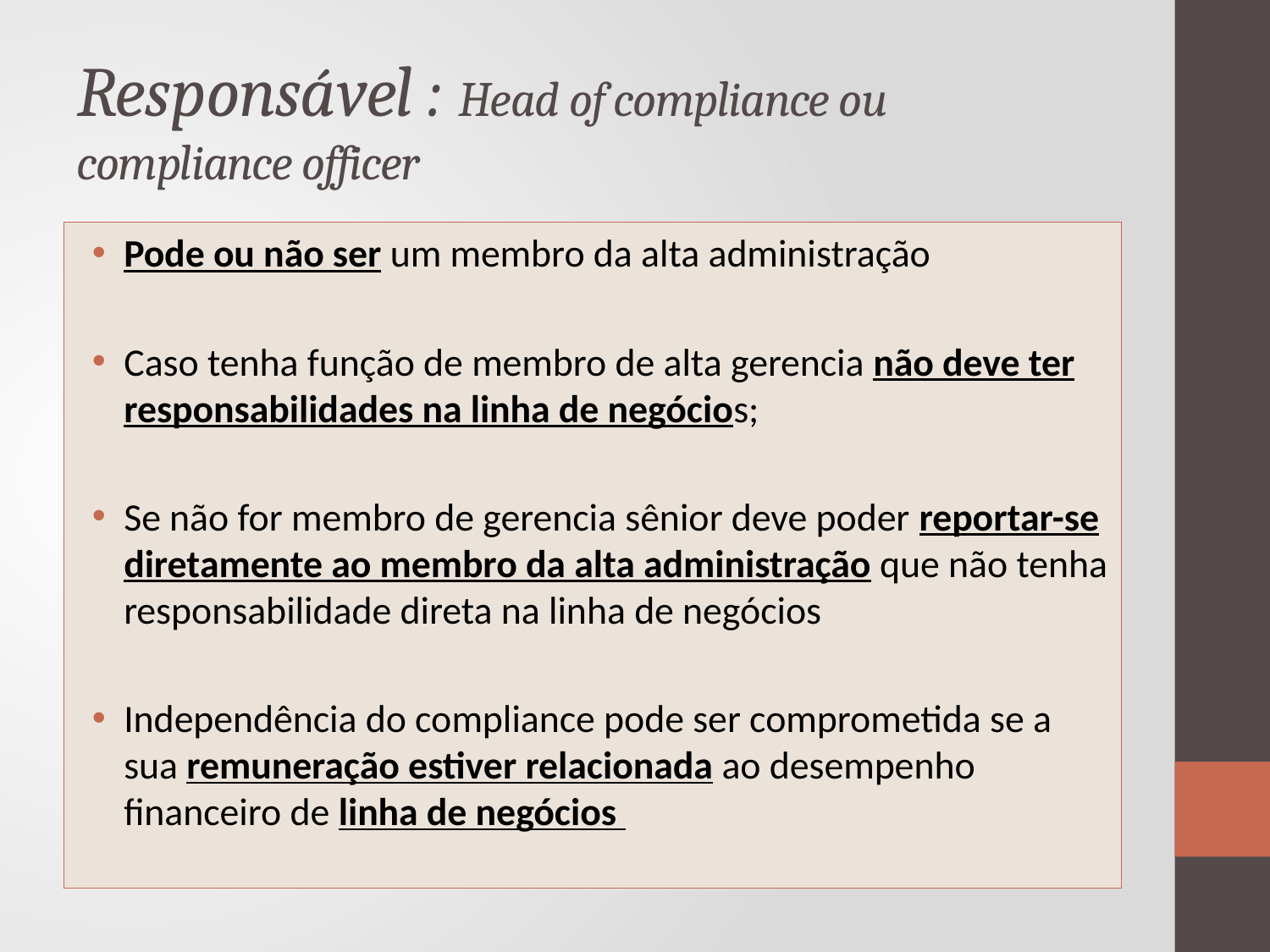

# Responsável : Head of compliance ou compliance officer
Pode ou não ser um membro da alta administração

Caso tenha função de membro de alta gerencia não deve ter responsabilidades na linha de negócios;

Se não for membro de gerencia sênior deve poder reportar-se diretamente ao membro da alta administração que não tenha responsabilidade direta na linha de negócios

Independência do compliance pode ser comprometida se a sua remuneração estiver relacionada ao desempenho financeiro de linha de negócios